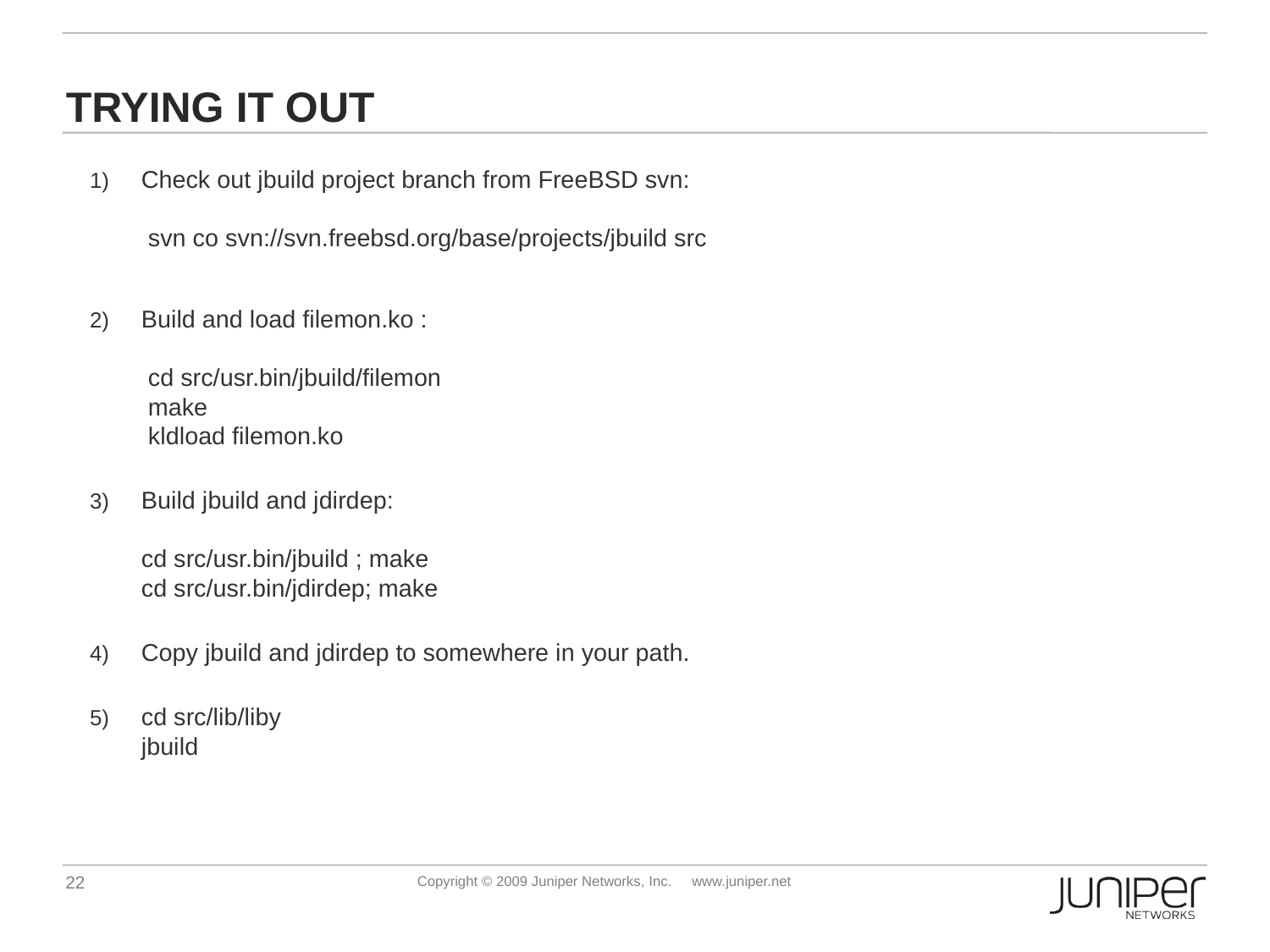

# Trying it out
Check out jbuild project branch from FreeBSD svn:
 svn co svn://svn.freebsd.org/base/projects/jbuild src

Build and load filemon.ko :
 cd src/usr.bin/jbuild/filemon
 make
 kldload filemon.ko
Build jbuild and jdirdep:
cd src/usr.bin/jbuild ; make
cd src/usr.bin/jdirdep; make
Copy jbuild and jdirdep to somewhere in your path.
cd src/lib/liby
jbuild